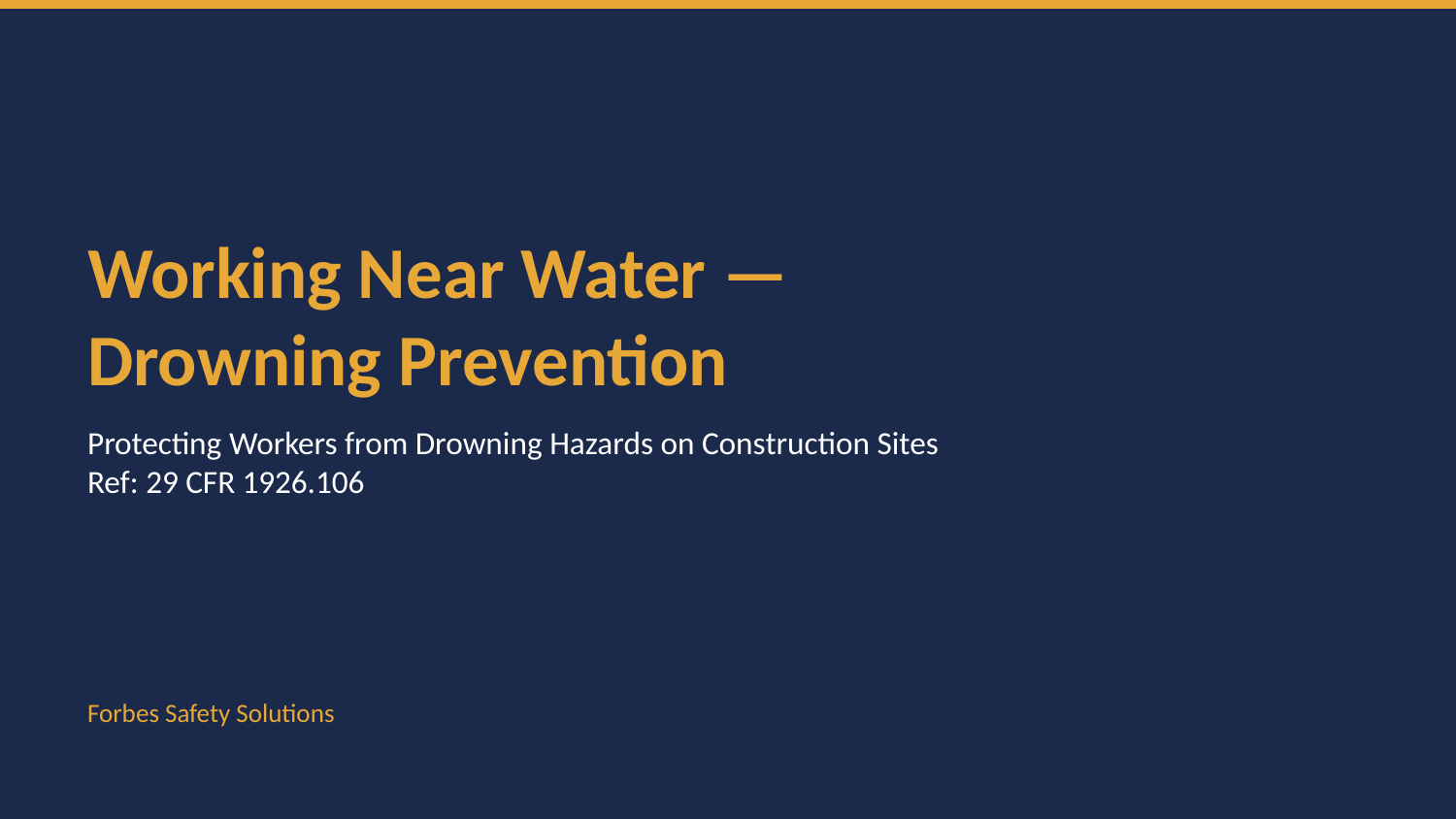

Working Near Water —
Drowning Prevention
Protecting Workers from Drowning Hazards on Construction Sites
Ref: 29 CFR 1926.106
Forbes Safety Solutions